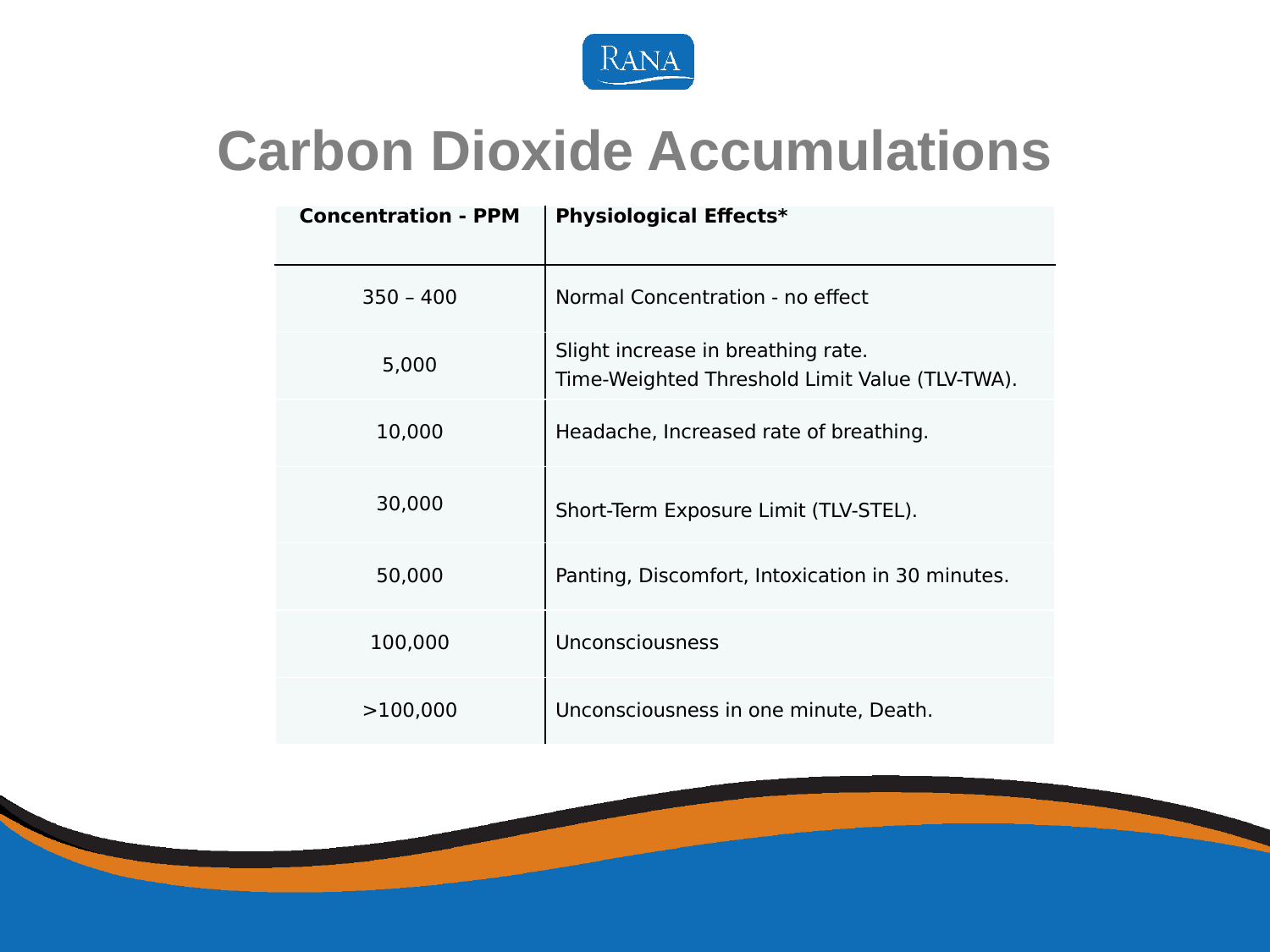

# Carbon Dioxide Accumulations
| Concentration - PPM | Physiological Effects\* |
| --- | --- |
| 350 – 400 | Normal Concentration - no effect |
| 5,000 | Slight increase in breathing rate. Time-Weighted Threshold Limit Value (TLV-TWA). |
| 10,000 | Headache, Increased rate of breathing. |
| 30,000 | Short-Term Exposure Limit (TLV-STEL). |
| 50,000 | Panting, Discomfort, Intoxication in 30 minutes. |
| 100,000 | Unconsciousness |
| >100,000 | Unconsciousness in one minute, Death. |